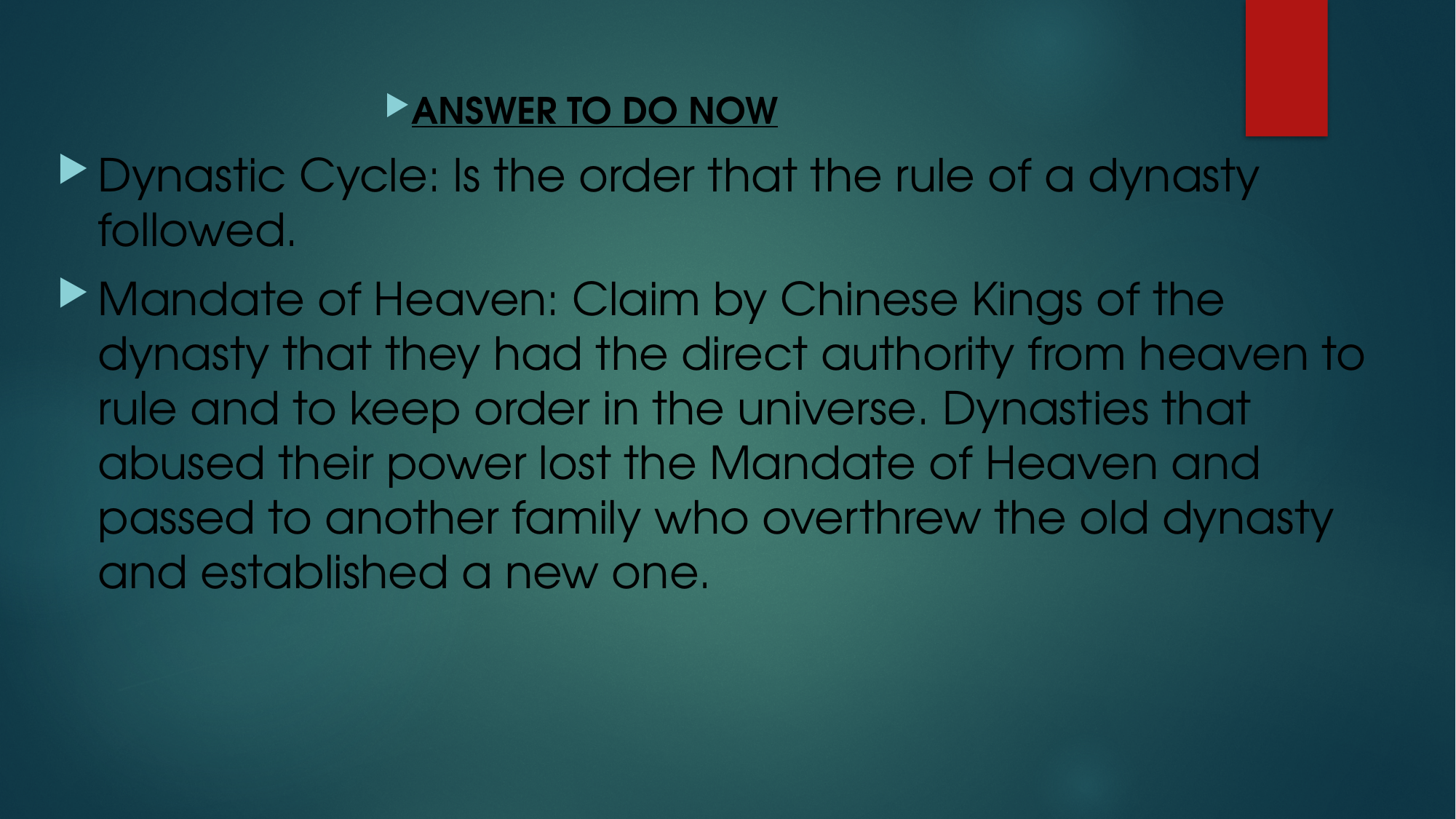

ANSWER TO DO NOW
Dynastic Cycle: Is the order that the rule of a dynasty followed.
Mandate of Heaven: Claim by Chinese Kings of the dynasty that they had the direct authority from heaven to rule and to keep order in the universe. Dynasties that abused their power lost the Mandate of Heaven and passed to another family who overthrew the old dynasty and established a new one.